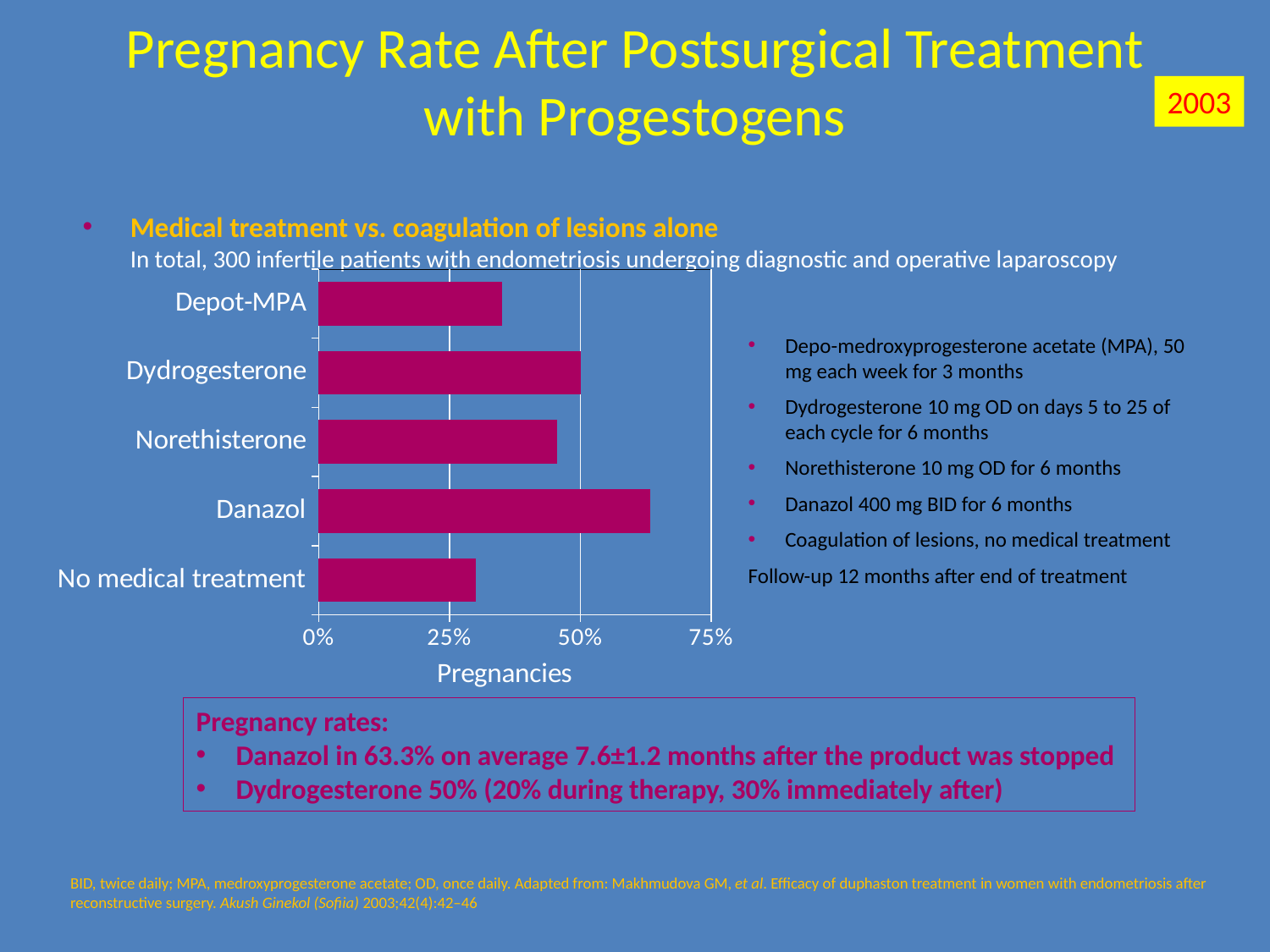

# Pregnancy Rate After Postsurgical Treatment with Progestogens
2003
Medical treatment vs. coagulation of lesions alone
In total, 300 infertile patients with endometriosis undergoing diagnostic and operative laparoscopy

### Chart:

| Category | Pregnancies |
|---|---|
| No medical treatment | 0.30000000000000004 |
| Danazol | 0.6333333333333334 |
| Norethisterone | 0.45555555555555555 |
| Dydrogesterone | 0.5 |
| Depot-MPA | 0.35000000000000003 |
Depo-medroxyprogesterone acetate (MPA), 50 mg each week for 3 months
Dydrogesterone 10 mg OD on days 5 to 25 of each cycle for 6 months
Norethisterone 10 mg OD for 6 months
Danazol 400 mg BID for 6 months
Coagulation of lesions, no medical treatment
Follow-up 12 months after end of treatment
Pregnancy rates:
Danazol in 63.3% on average 7.6±1.2 months after the product was stopped
Dydrogesterone 50% (20% during therapy, 30% immediately after)
BID, twice daily; MPA, medroxyprogesterone acetate; OD, once daily. Adapted from: Makhmudova GM, et al. Efficacy of duphaston treatment in women with endometriosis after reconstructive surgery. Akush Ginekol (Sofiia) 2003;42(4):42–46